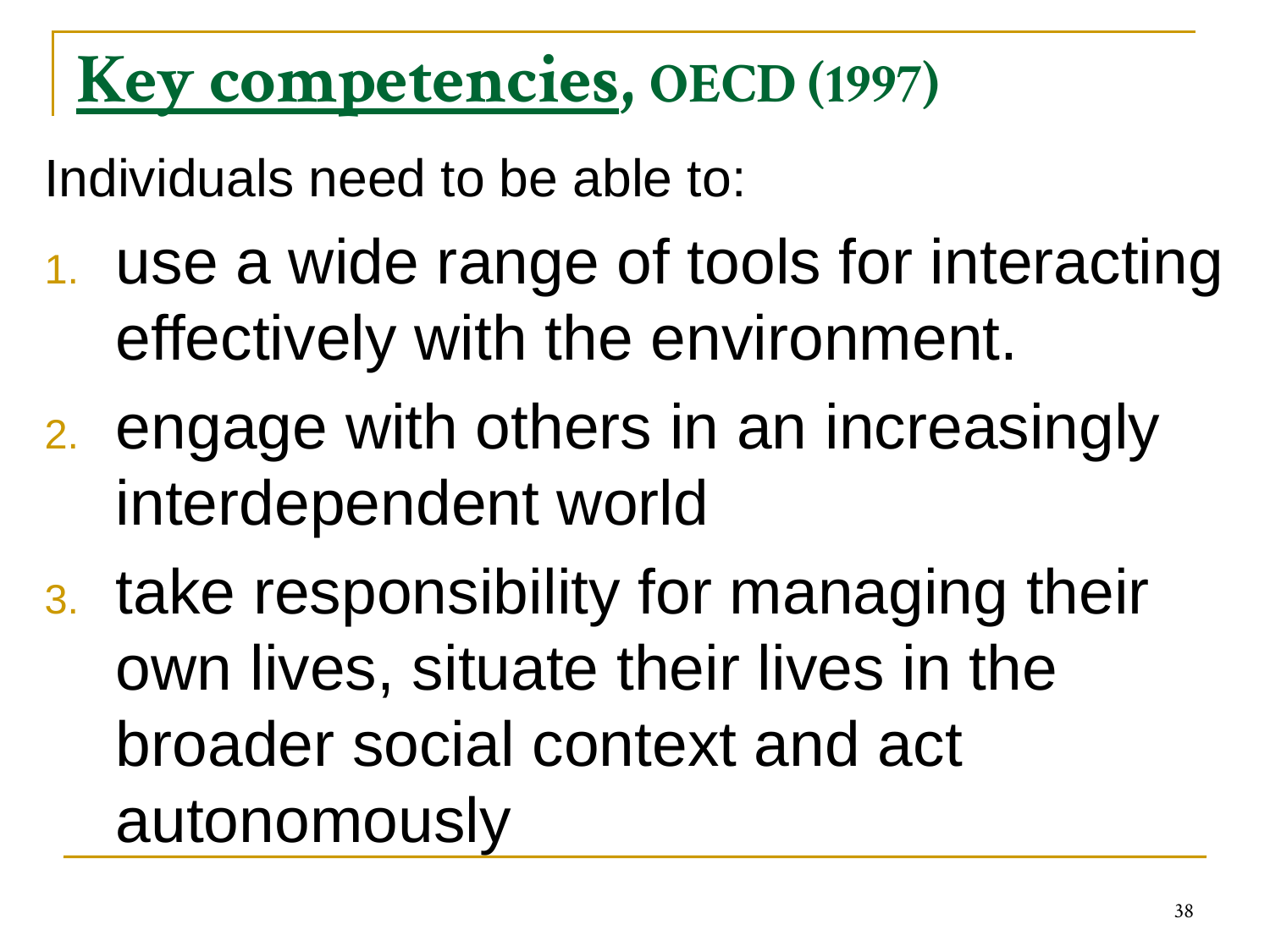

# Key competencies, OECD (1997)
Individuals need to be able to:
use a wide range of tools for interacting effectively with the environment.
engage with others in an increasingly interdependent world
take responsibility for managing their own lives, situate their lives in the broader social context and act autonomously

38